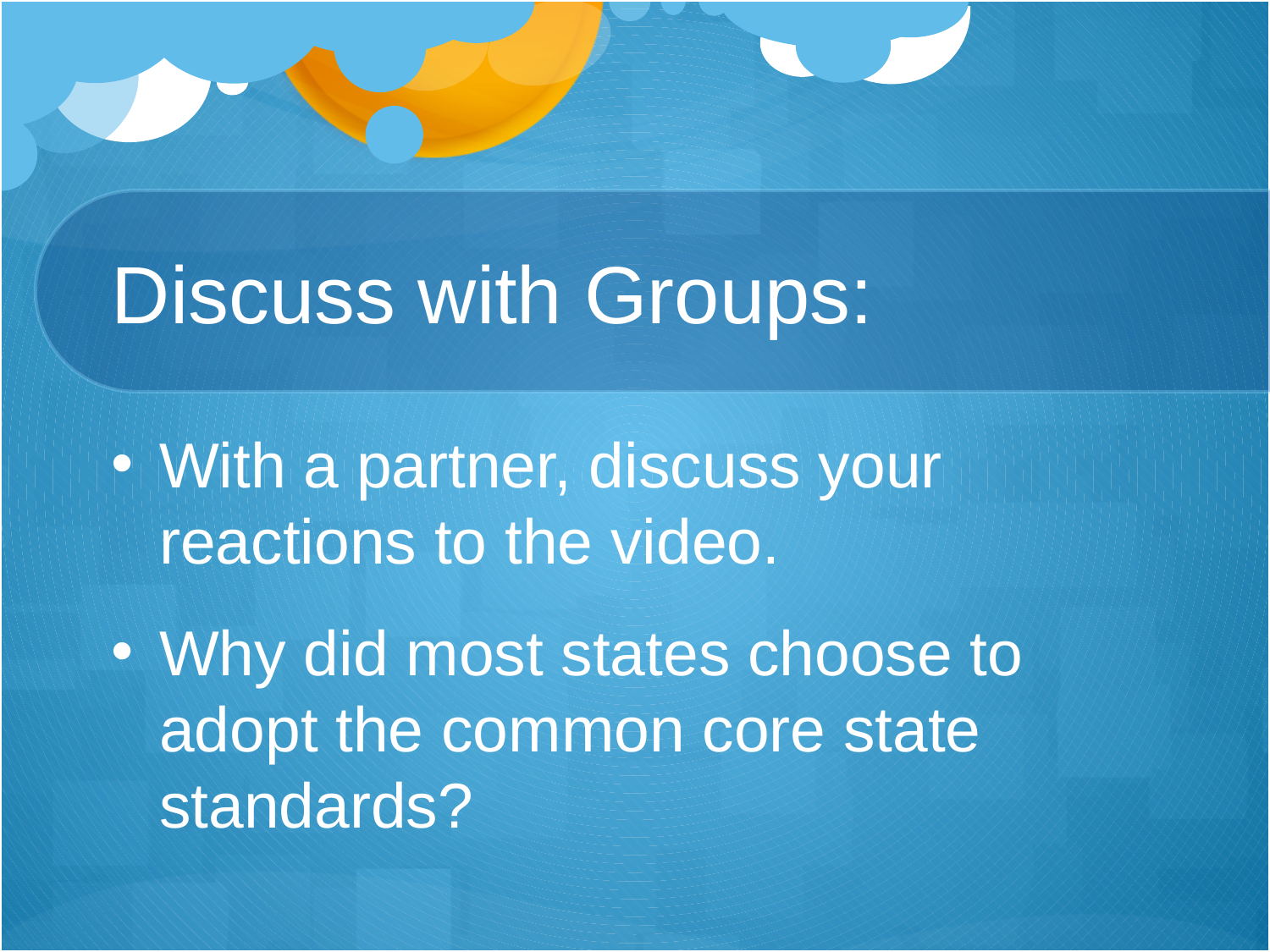

# Discuss with Groups:
With a partner, discuss your reactions to the video.
Why did most states choose to adopt the common core state standards?